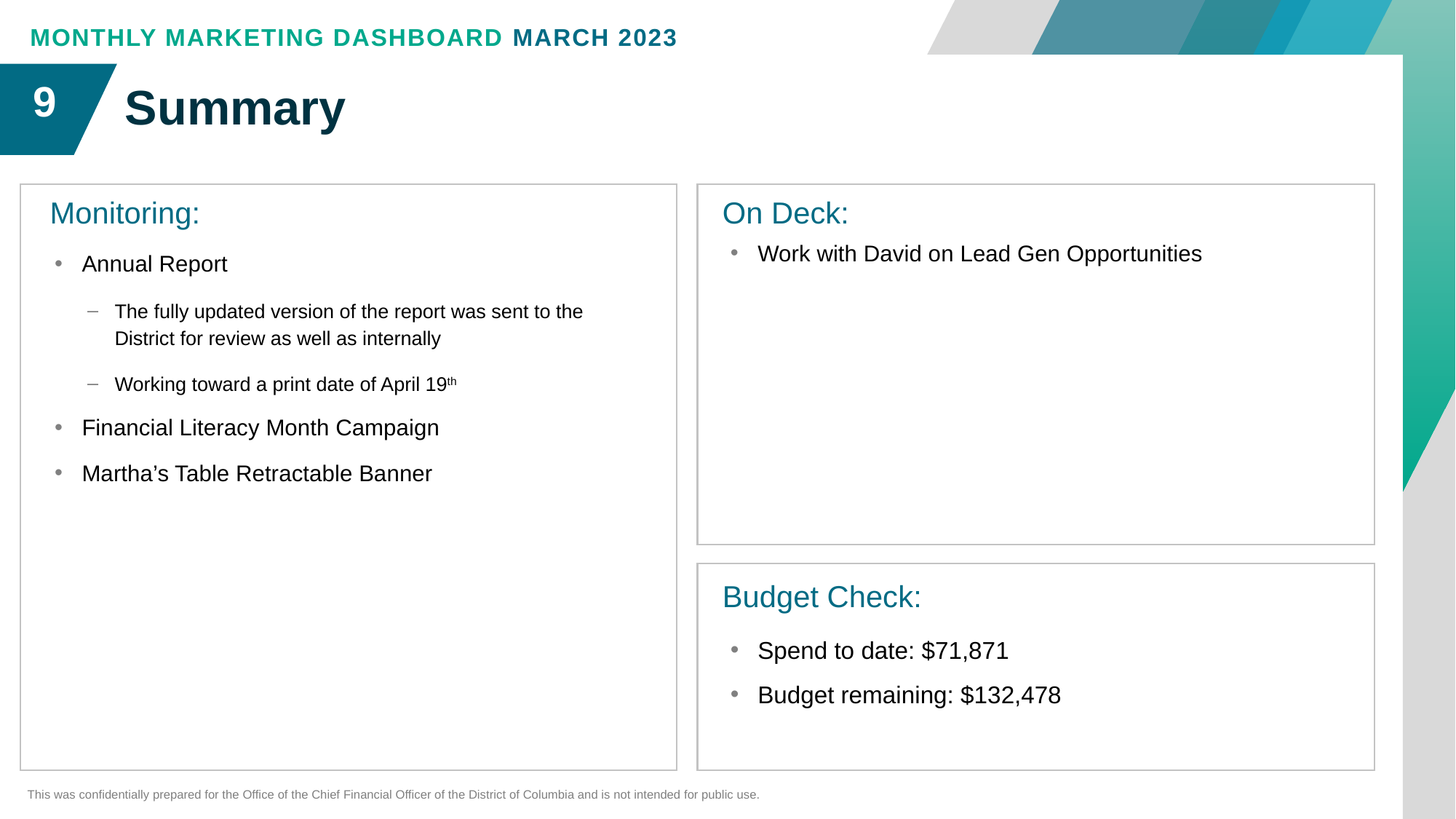

Monthly MARKETING DASHBOARD March 2023

9
# Summary

Monitoring:
On Deck:
Work with David on Lead Gen Opportunities
Annual Report
The fully updated version of the report was sent to the District for review as well as internally
Working toward a print date of April 19th
Financial Literacy Month Campaign
Martha’s Table Retractable Banner
Budget Check:
Spend to date: $71,871
Budget remaining: $132,478
This was confidentially prepared for the Office of the Chief Financial Officer of the District of Columbia and is not intended for public use.